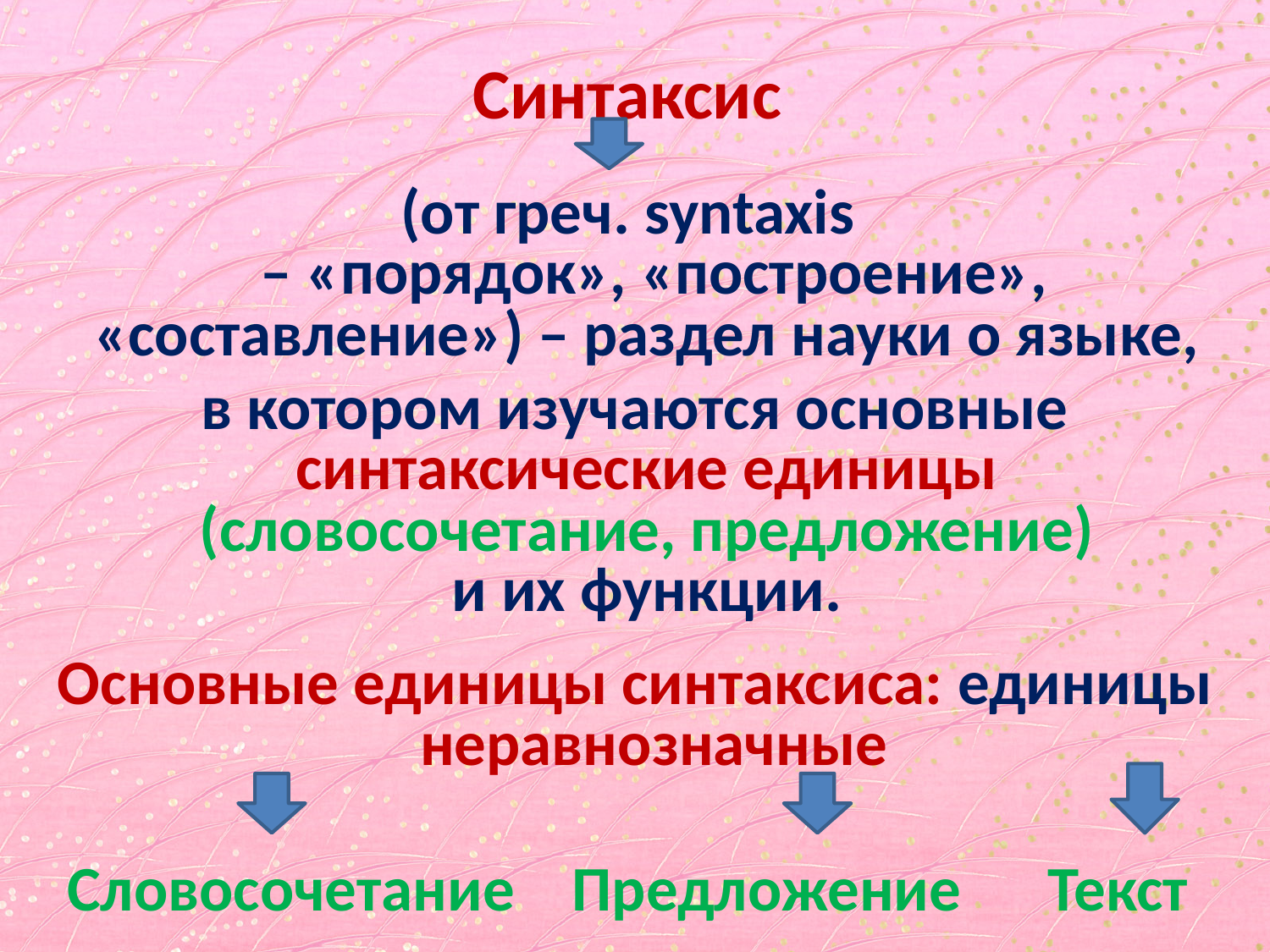

# Синтаксис

(от греч. syntaxis
– «порядок», «построение», «составление») – раздел науки о языке,
в котором изучаются основные синтаксические единицы
(словосочетание, предложение)
и их функции.
Основные единицы синтаксиса: единицы неравнозначные
Словосочетание    Предложение      Текст